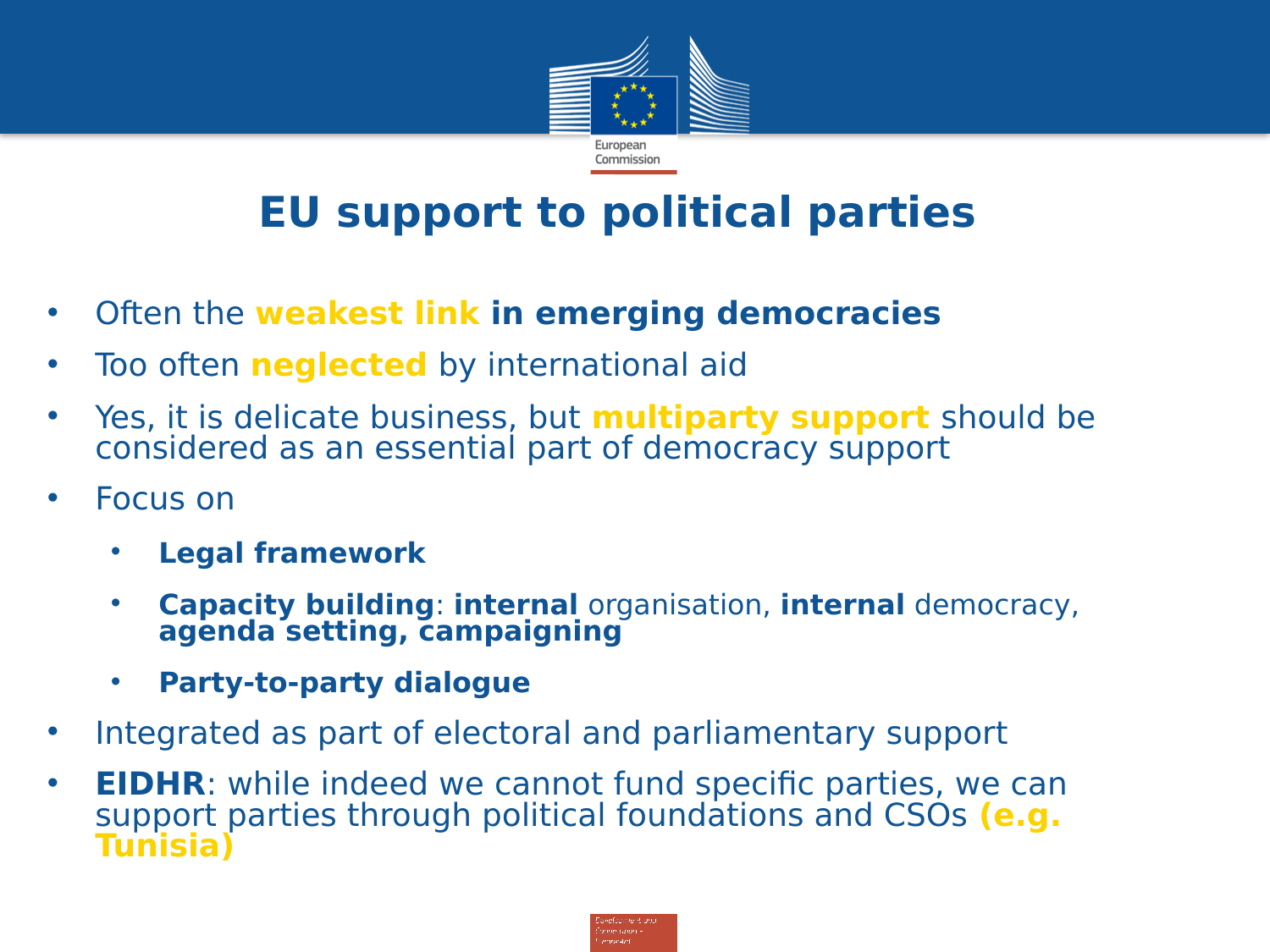

EU support to political parties
Often the weakest link in emerging democracies
Too often neglected by international aid
Yes, it is delicate business, but multiparty support should be considered as an essential part of democracy support
Focus on
Legal framework
Capacity building: internal organisation, internal democracy, agenda setting, campaigning
Party-to-party dialogue
Integrated as part of electoral and parliamentary support
EIDHR: while indeed we cannot fund specific parties, we can support parties through political foundations and CSOs (e.g. Tunisia)